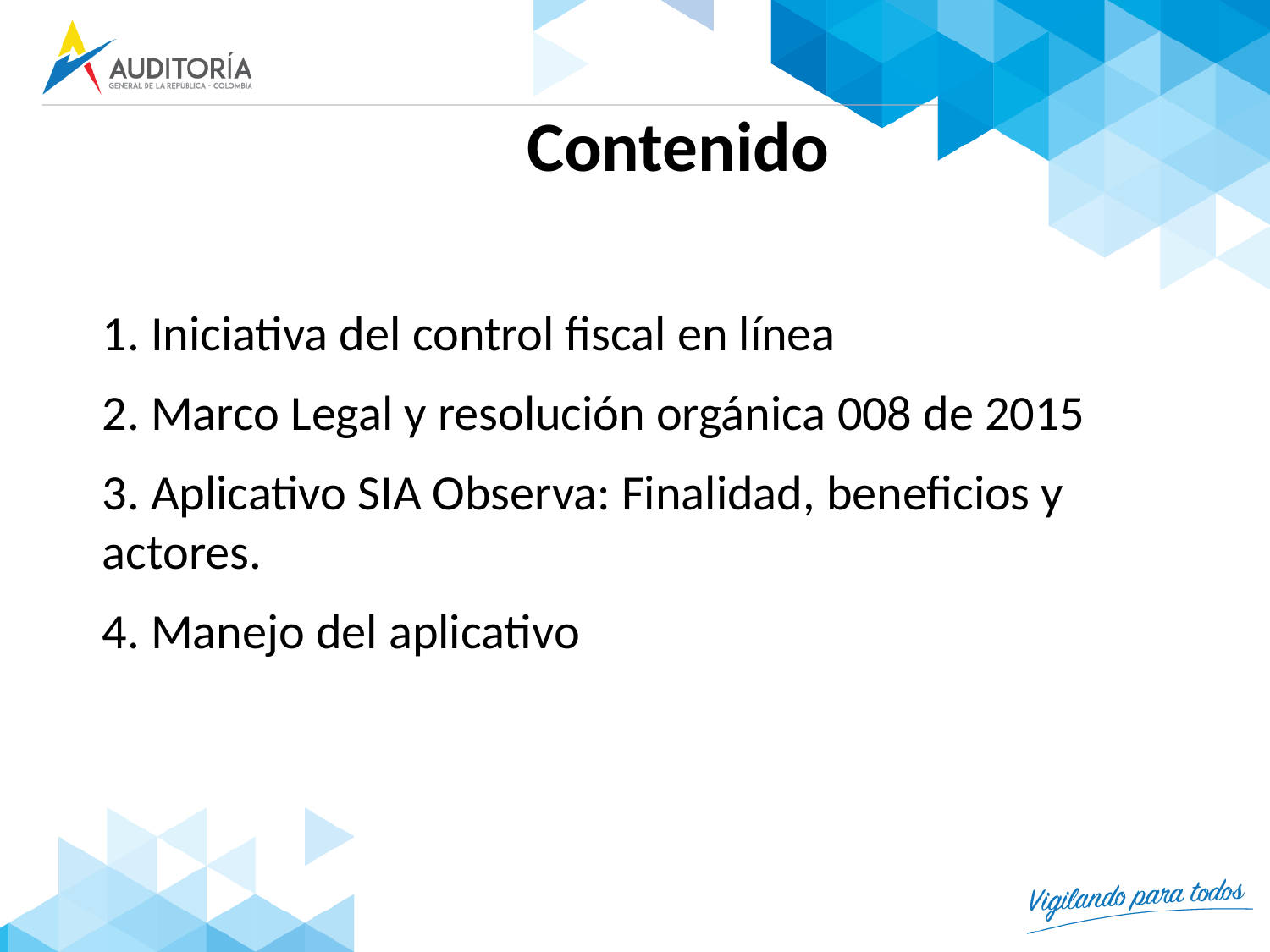

# Contenido
1. Iniciativa del control fiscal en línea
2. Marco Legal y resolución orgánica 008 de 2015
3. Aplicativo SIA Observa: Finalidad, beneficios y actores.
4. Manejo del aplicativo